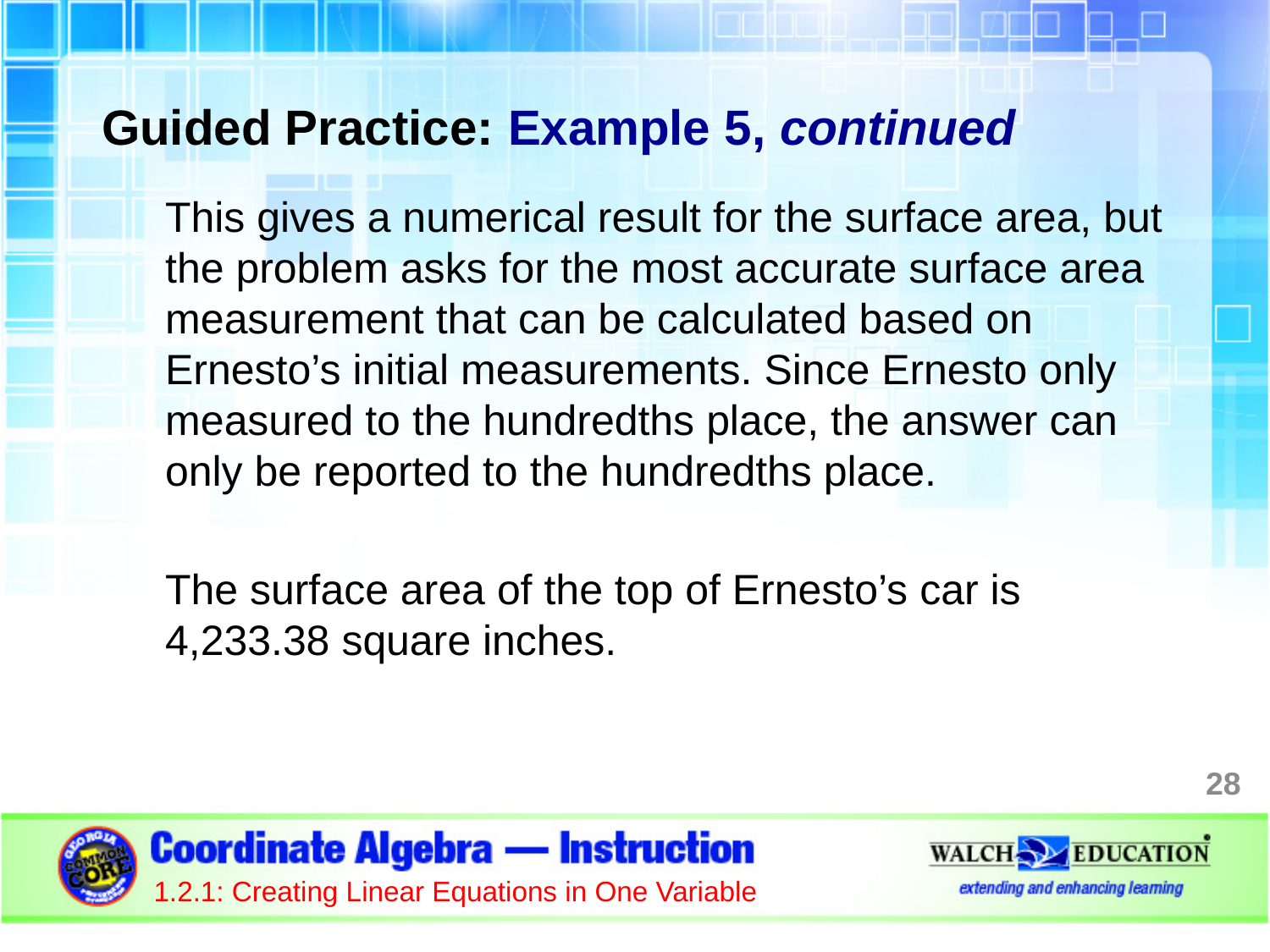

Guided Practice: Example 5, continued

This gives a numerical result for the surface area, but the problem asks for the most accurate surface area measurement that can be calculated based on Ernesto’s initial measurements. Since Ernesto only measured to the hundredths place, the answer can only be reported to the hundredths place.

The surface area of the top of Ernesto’s car is 4,233.38 square inches.

28
1.2.1: Creating Linear Equations in One Variable